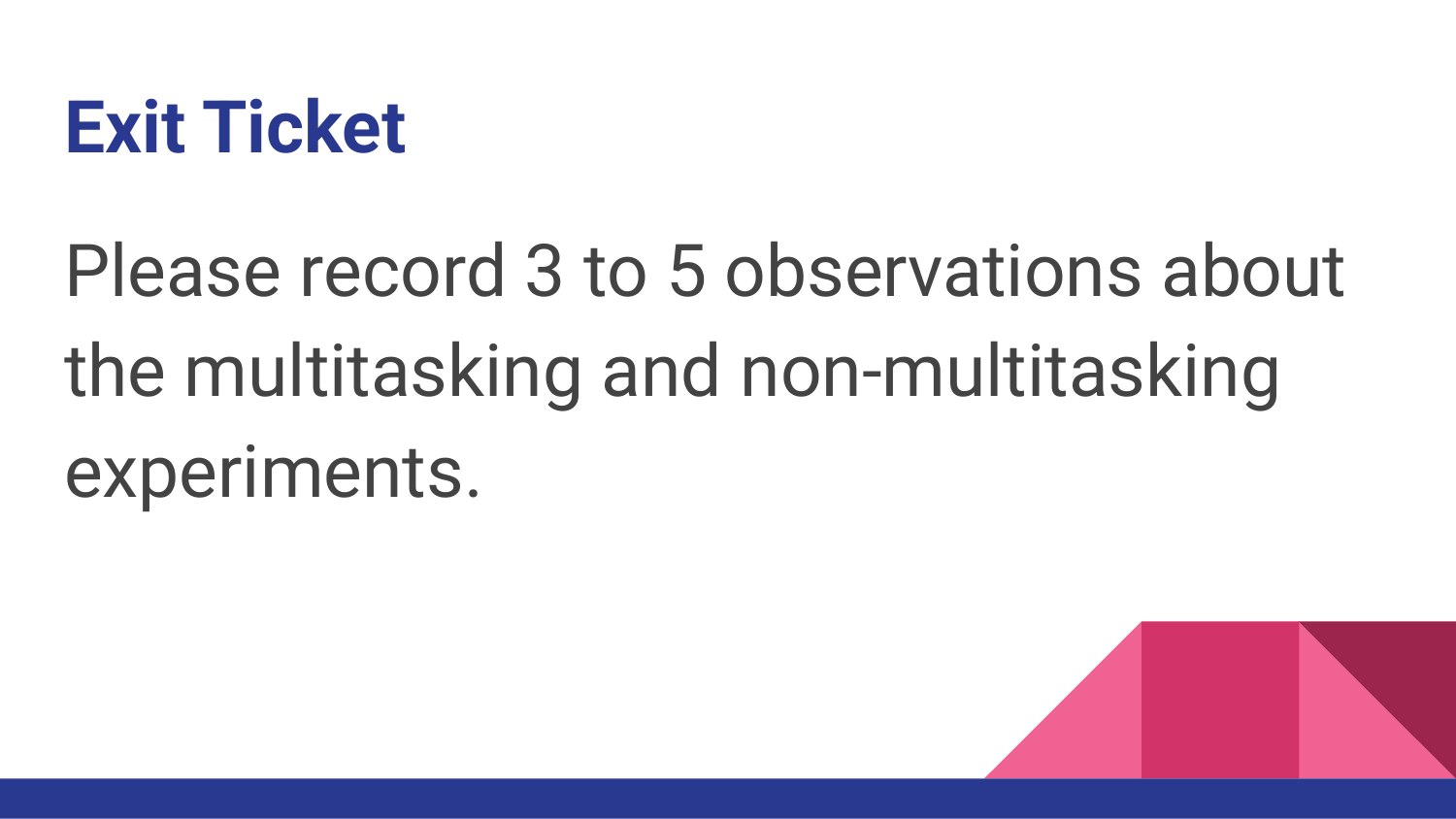

# Exit Ticket
Please record 3 to 5 observations about the multitasking and non-multitasking experiments.